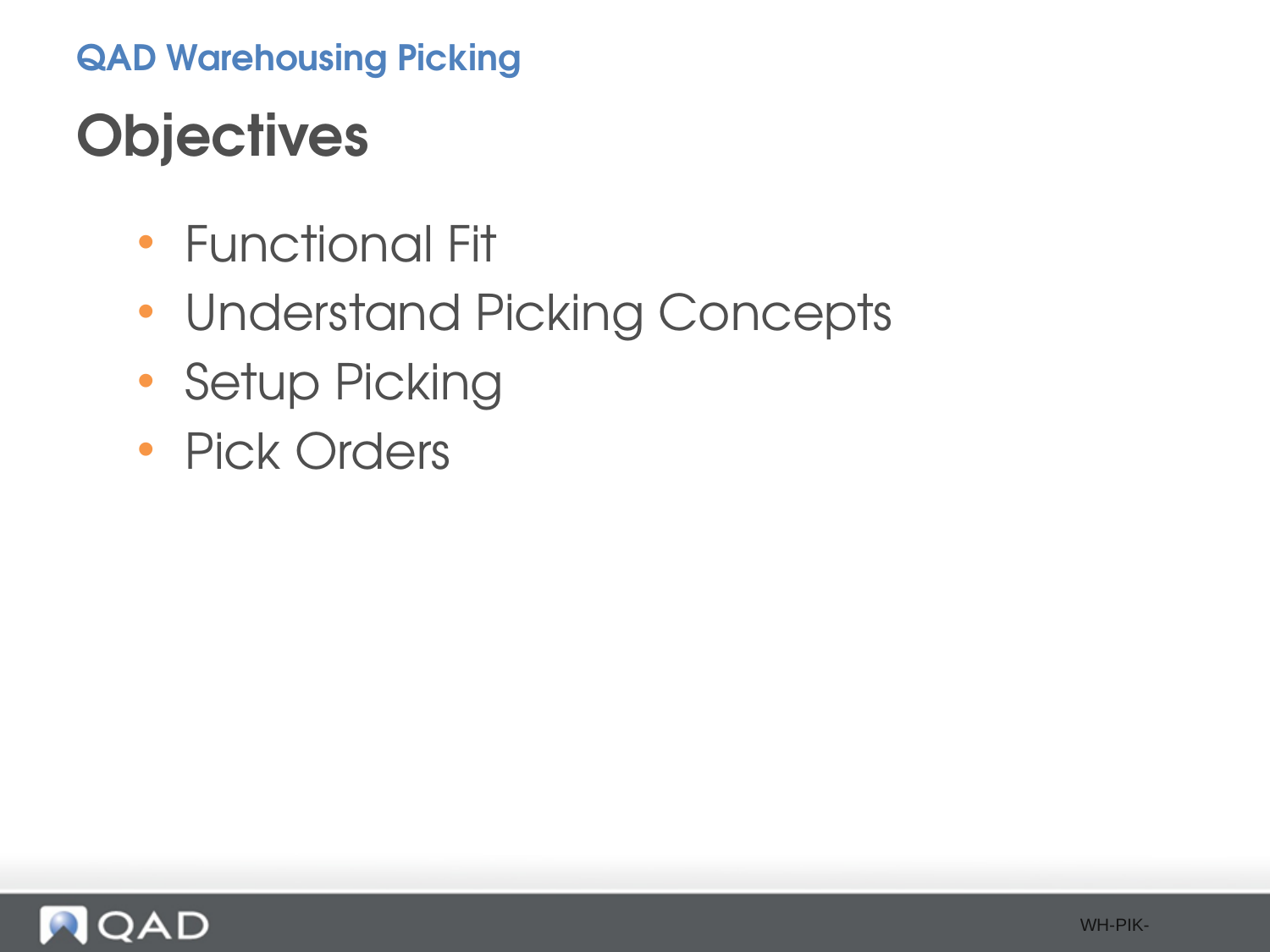

QAD Warehousing Picking
# Objectives
Functional Fit
Understand Picking Concepts
Setup Picking
Pick Orders
WH-PIK-